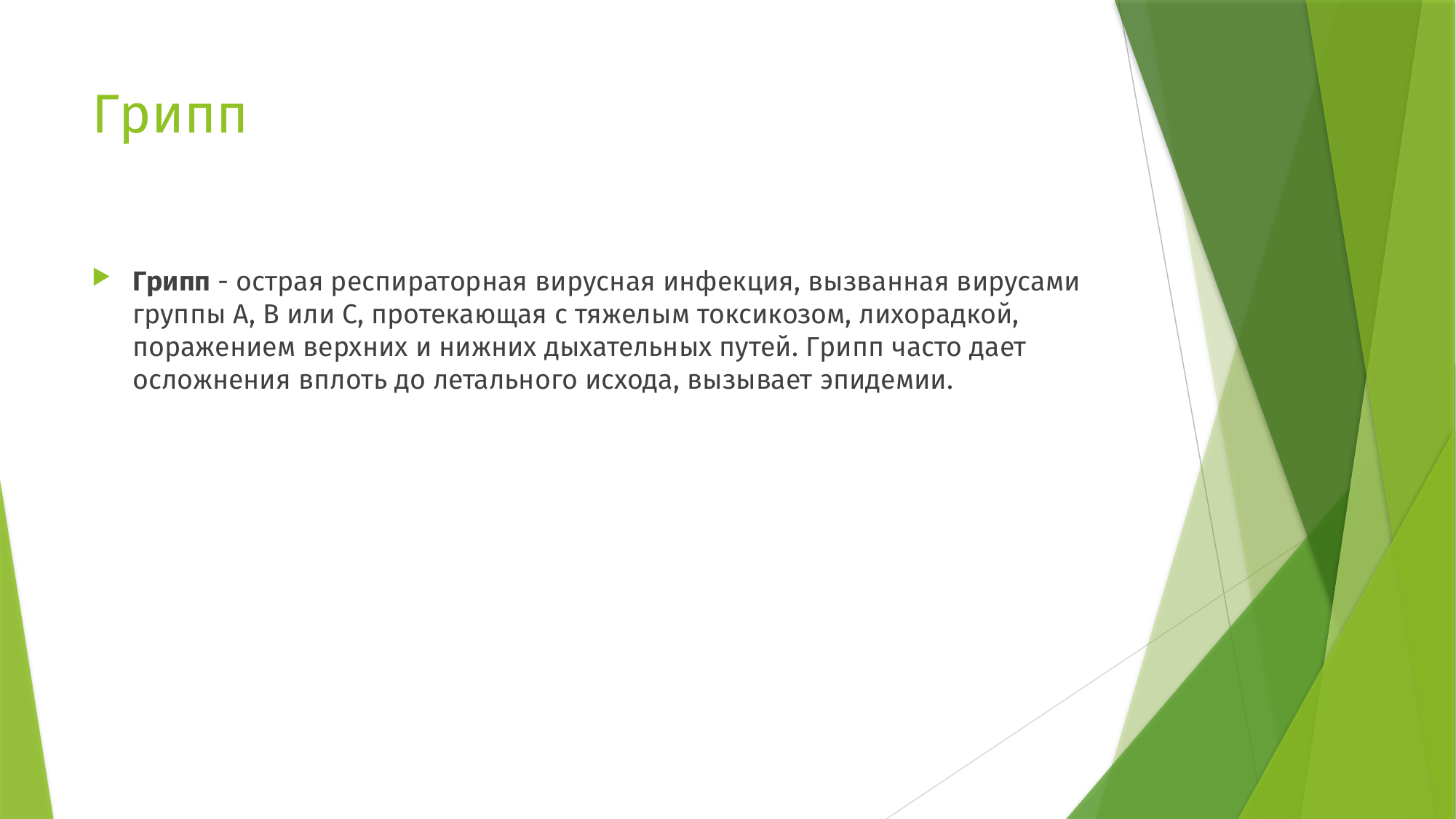

# Грипп
Грипп - острая респираторная вирусная инфекция, вызванная вирусами группы А, В или С, протекающая с тяжелым токсикозом, лихорадкой, поражением верхних и нижних дыхательных путей. Грипп часто дает осложнения вплоть до летального исхода, вызывает эпидемии.